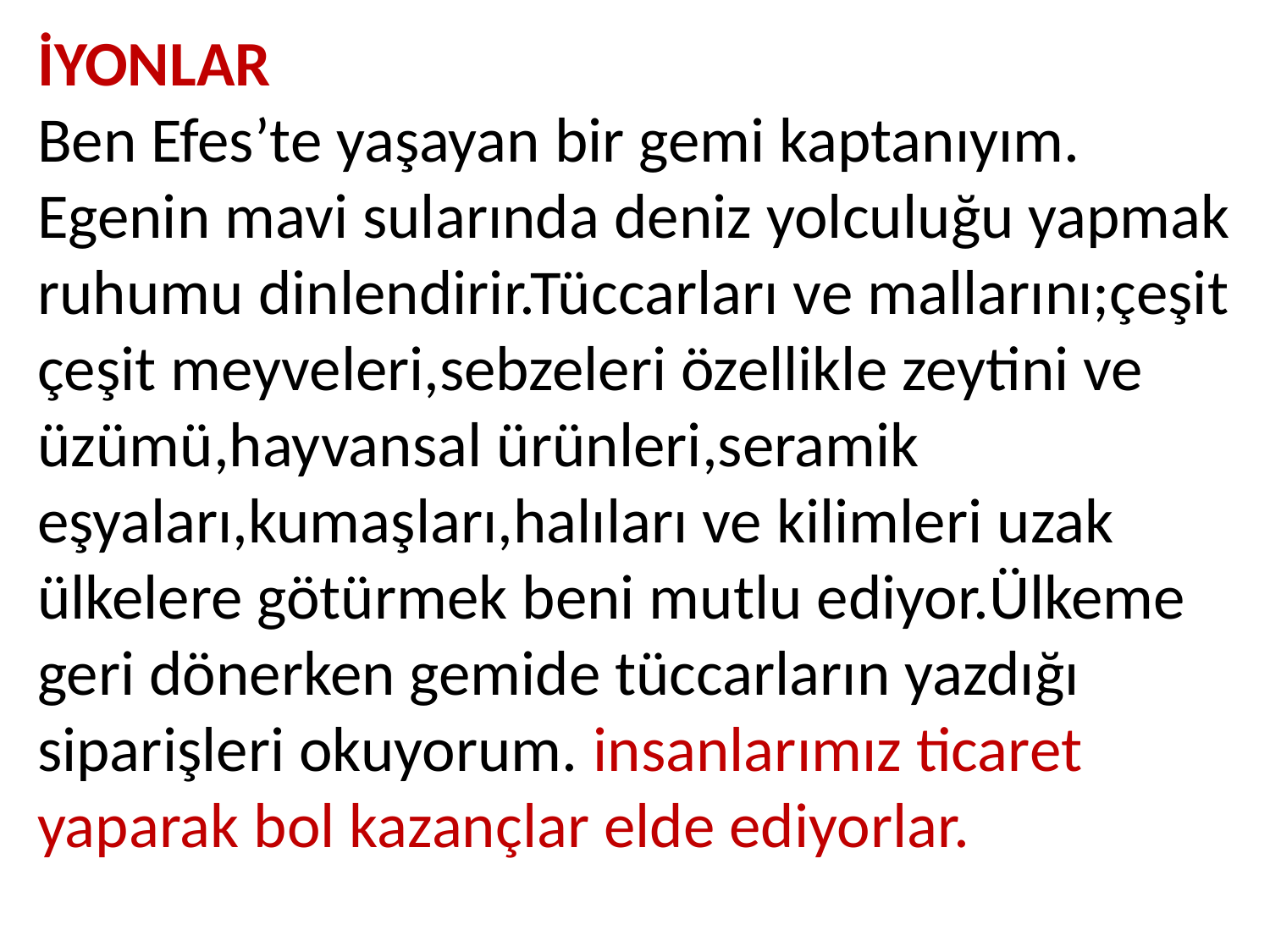

İYONLAR
Ben Efes’te yaşayan bir gemi kaptanıyım. Egenin mavi sularında deniz yolculuğu yapmak ruhumu dinlendirir.Tüccarları ve mallarını;çeşit çeşit meyveleri,sebzeleri özellikle zeytini ve üzümü,hayvansal ürünleri,seramik eşyaları,kumaşları,halıları ve kilimleri uzak ülkelere götürmek beni mutlu ediyor.Ülkeme geri dönerken gemide tüccarların yazdığı siparişleri okuyorum. insanlarımız ticaret yaparak bol kazançlar elde ediyorlar.